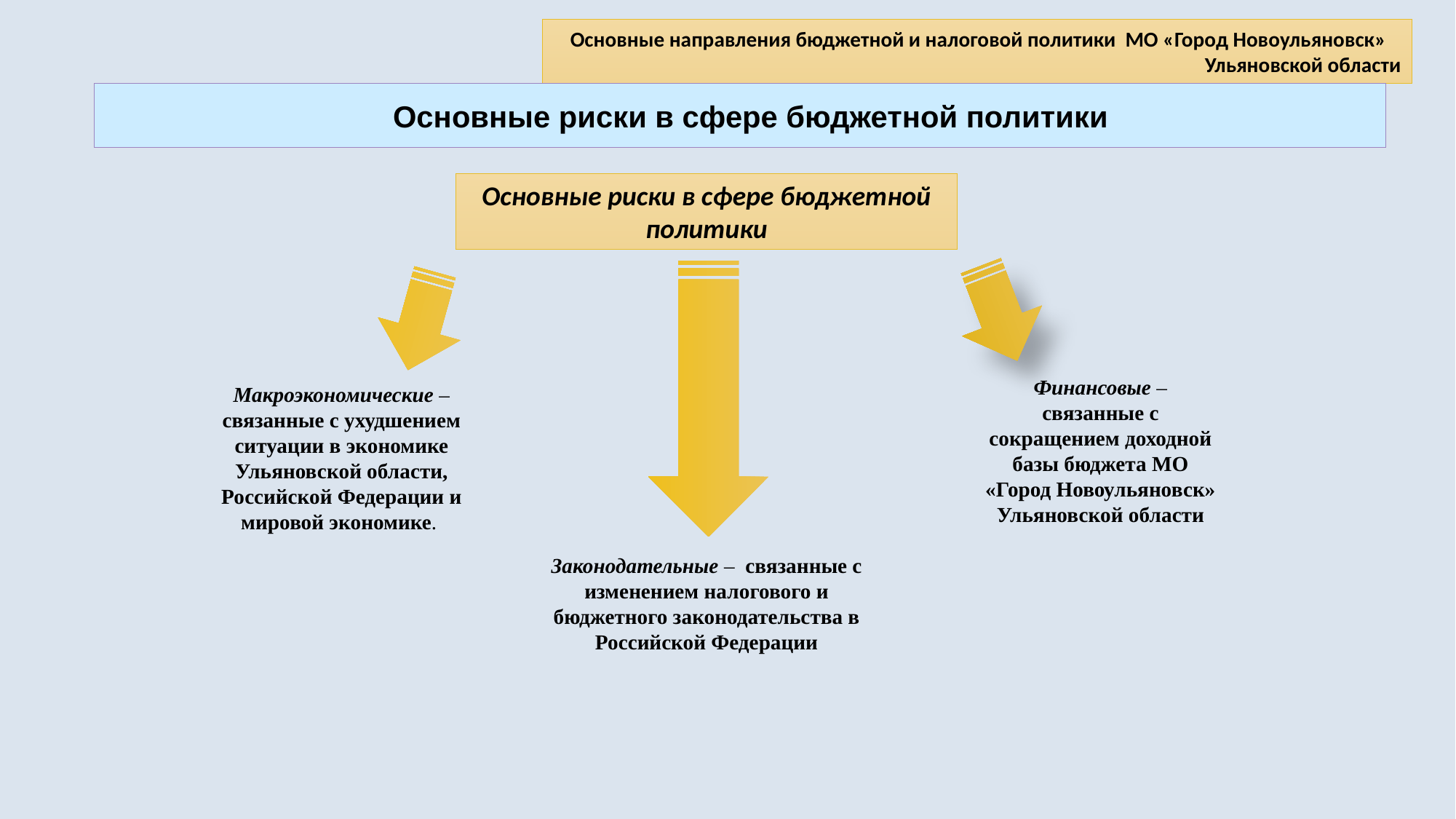

Основные направления бюджетной и налоговой политики  МО «Город Новоульяновск»    Ульяновской области
Основные риски в сфере бюджетной политики
Основные риски в сфере бюджетной политики

Финансовые – связанные с сокращением доходной базы бюджета МО «Город Новоульяновск» Ульяновской области
Макроэкономические – связанные с ухудшением ситуации в экономике Ульяновской области, Российской Федерации и мировой экономике.
Законодательные –  связанные с изменением налогового и бюджетного законодательства в Российской Федерации